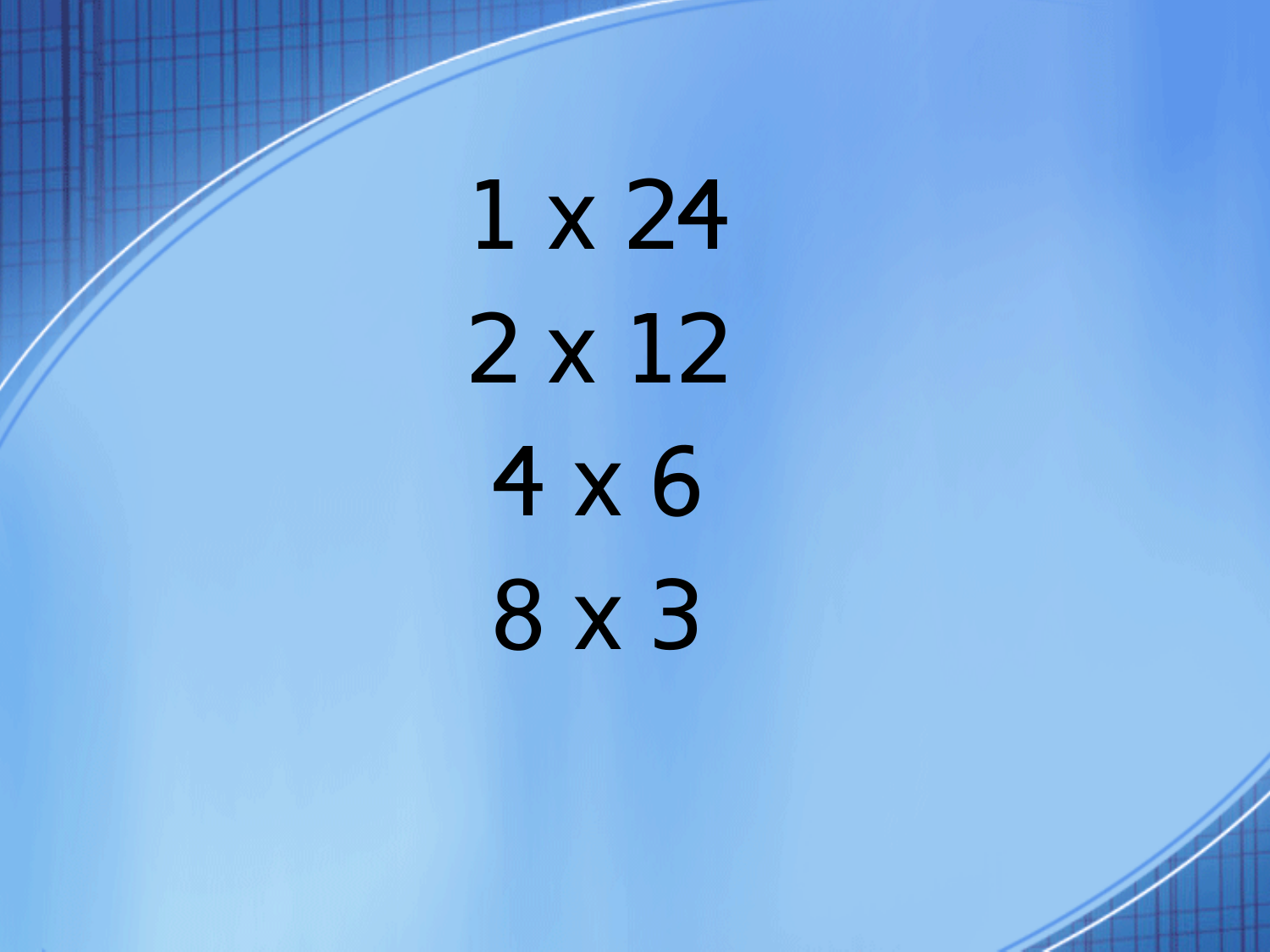

1 x 24
2 x 12
4 x 6
8 x 3